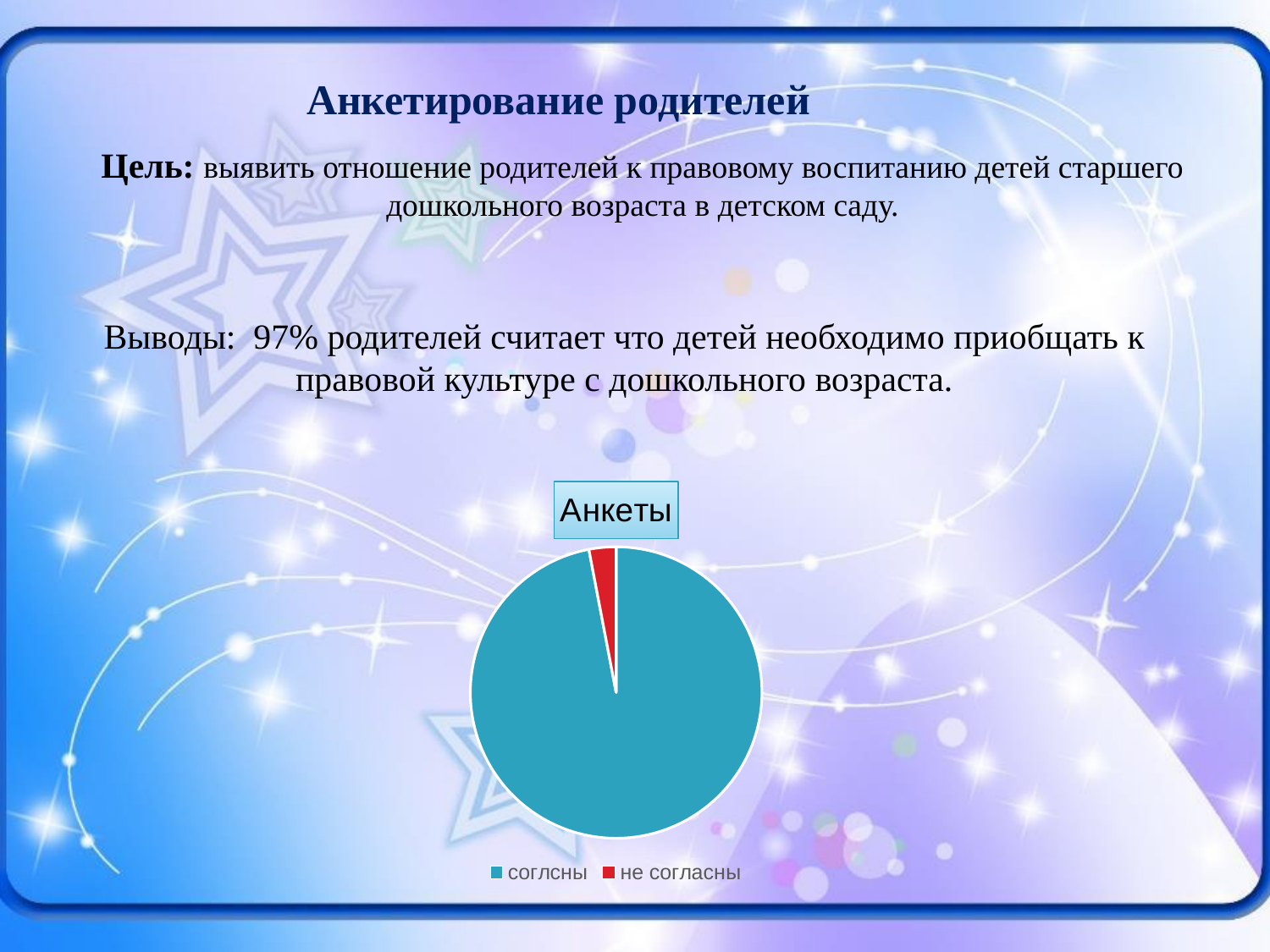

# Анкетирование родителей
Цель: выявить отношение родителей к правовому воспитанию детей старшего дошкольного возраста в детском саду.
Выводы:  97% родителей считает что детей необходимо приобщать к правовой культуре с дошкольного возраста.

### Chart: Анкеты

| Category | Продажи |
|---|---|
| соглсны | 97.0 |
| не согласны | 3.0 |